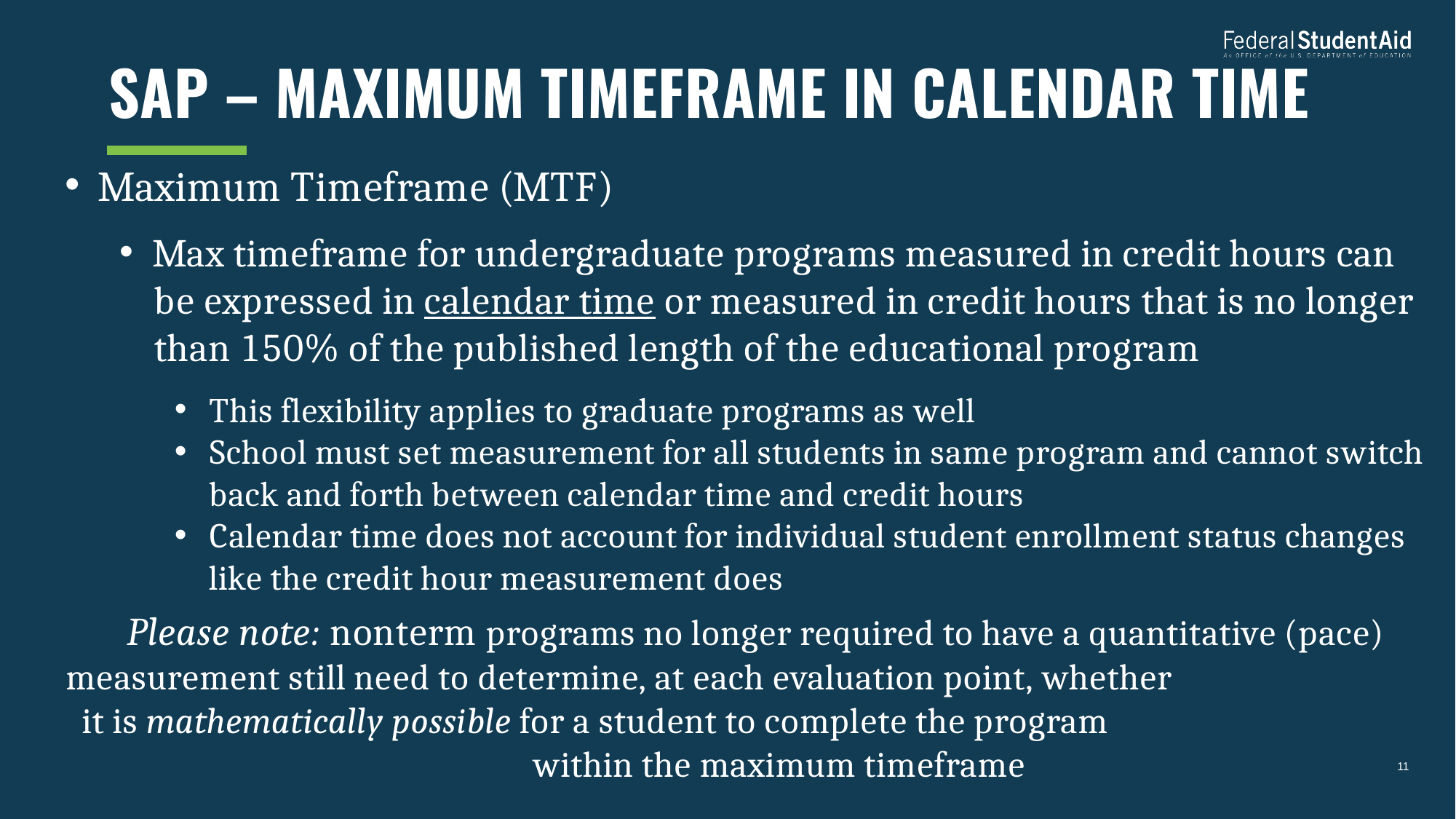

# SAP – Maximum timeframe in calendar time
Maximum Timeframe (MTF)

Max timeframe for undergraduate programs measured in credit hours can be expressed in calendar time or measured in credit hours that is no longer than 150% of the published length of the educational program

This flexibility applies to graduate programs as well
School must set measurement for all students in same program and cannot switch back and forth between calendar time and credit hours
Calendar time does not account for individual student enrollment status changes like the credit hour measurement does

Please note: nonterm programs no longer required to have a quantitative (pace) measurement still need to determine, at each evaluation point, whether                                     it is mathematically possible for a student to complete the program                                                 within the maximum timeframe

11